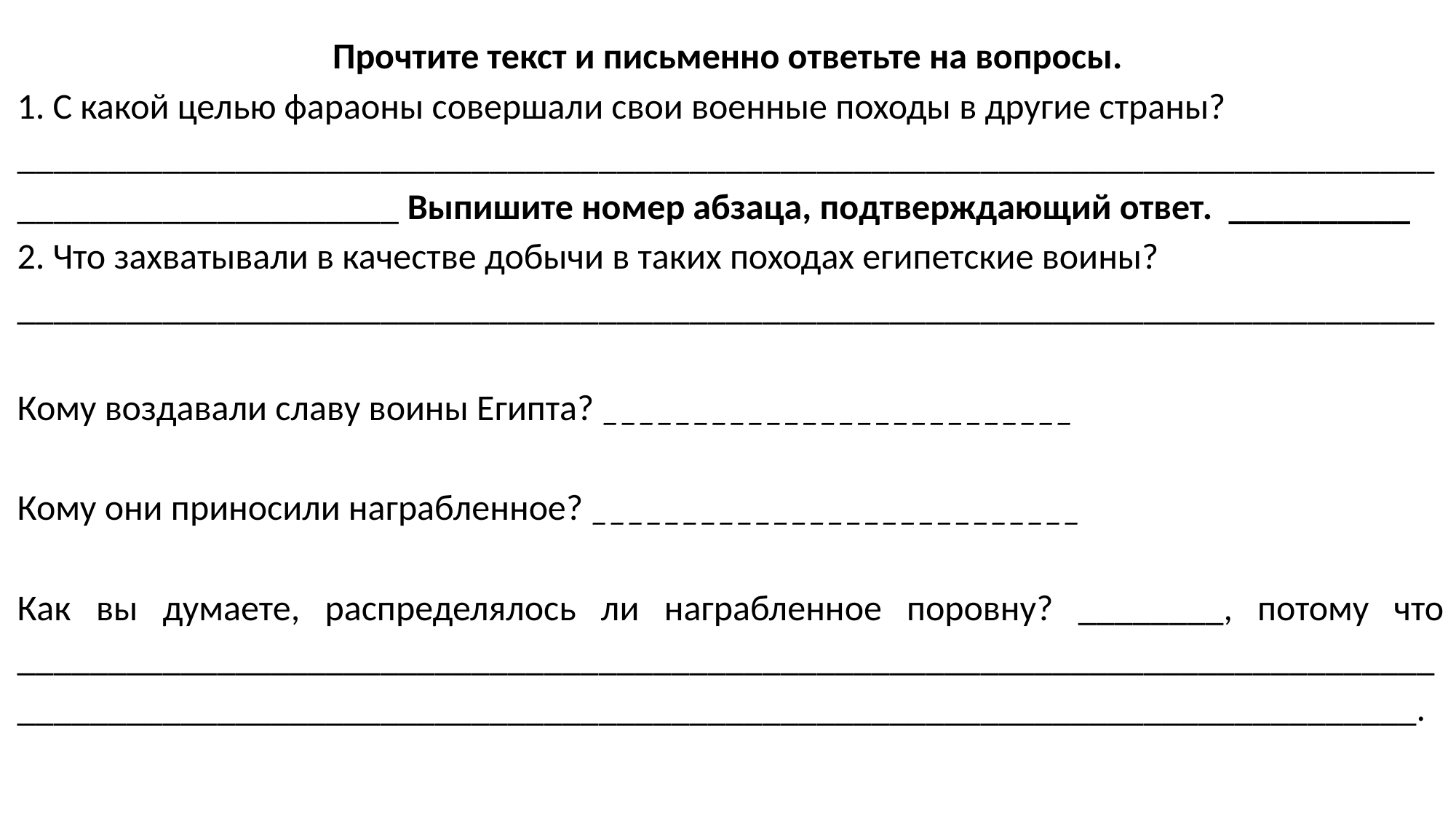

Прочтите текст и письменно ответьте на вопросы.
1. С какой целью фараоны совершали свои военные походы в другие страны? ___________________________________________________________________________________________________ Выпишите номер абзаца, подтверждающий ответ.  __________
2. Что захватывали в качестве добычи в таких походах египетские воины? ______________________________________________________________________________

Кому воздавали славу воины Египта? __________________________

Кому они приносили награбленное? ___________________________

Как вы думаете, распределялось ли награбленное поровну? ________, потому что ___________________________________________________________________________________________________________________________________________________________.